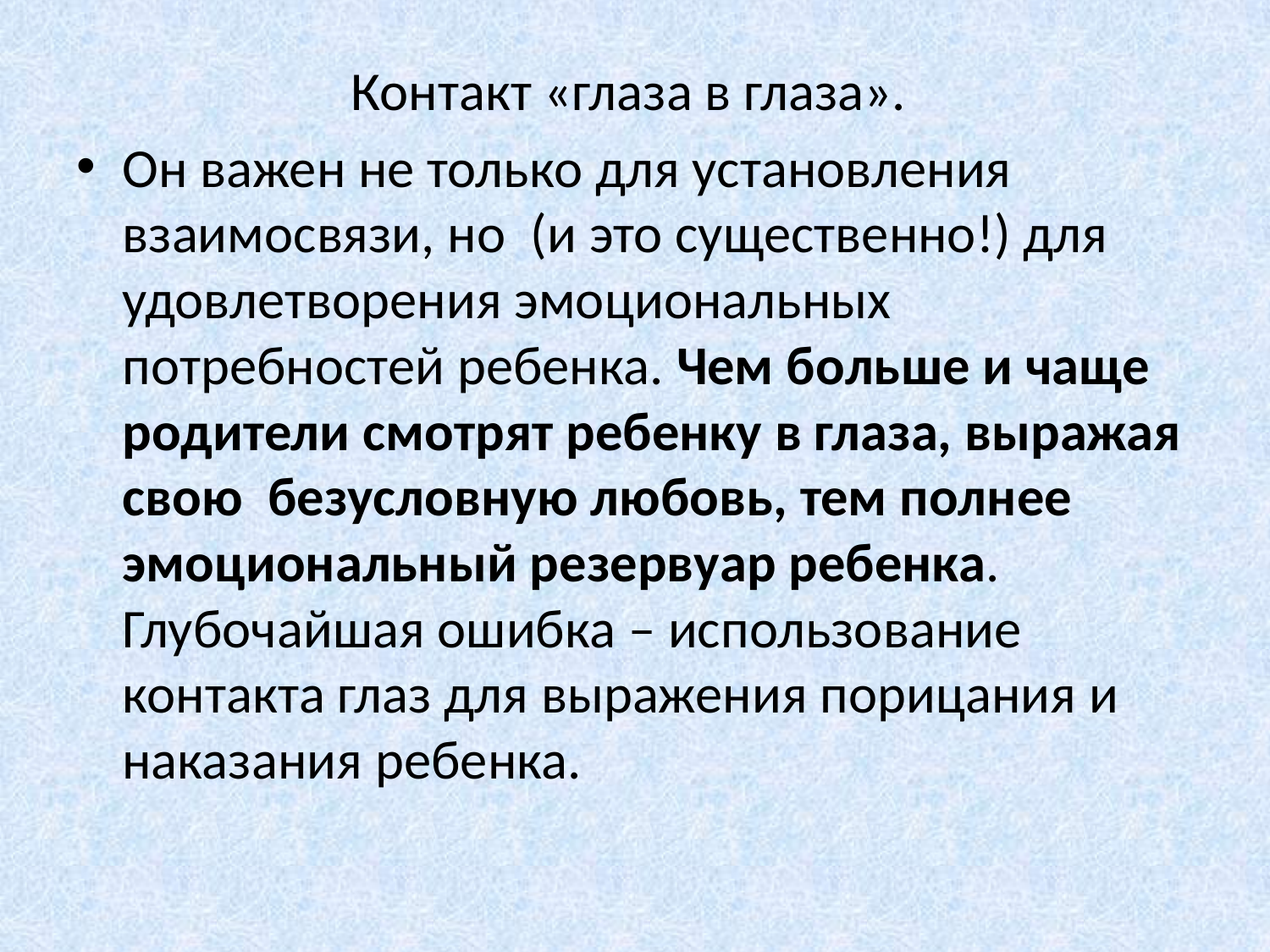

Контакт «глаза в глаза».
Он важен не только для установления  взаимосвязи, но  (и это существенно!) для удовлетворения эмоциональных потребностей ребенка. Чем больше и чаще родители смотрят ребенку в глаза, выражая свою  безусловную любовь, тем полнее эмоциональный резервуар ребенка. Глубочайшая ошибка – использование контакта глаз для выражения порицания и наказания ребенка.